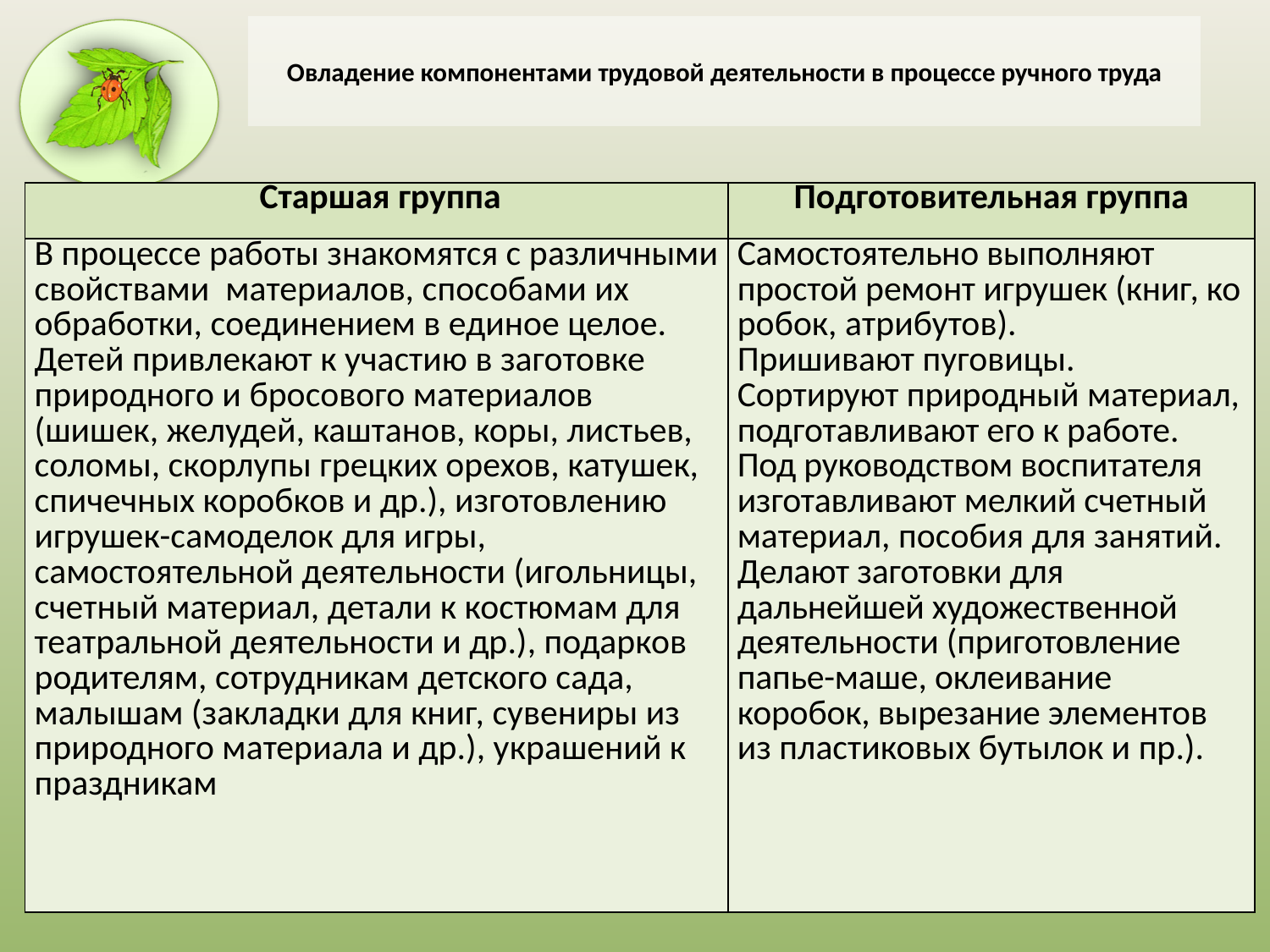

# Овладение компонентами трудовой деятельности в процессе ручного труда
| Старшая группа | Подготовительная группа |
| --- | --- |
| В процессе работы знакомятся с различными свойствами материалов, способами их обработки, соединением в единое целое. Детей привлекают к участию в заготовке природного и бросового материалов (шишек, желудей, каштанов, коры, листьев, соломы, скорлупы грецких орехов, катушек, спичечных коробков и др.), изготовлению игрушек-самоделок для игры, самостоятельной деятельности (игольницы, счетный материал, детали к костюмам для театральной деятельности и др.), подарков родителям, сотрудникам детского сада, малышам (закладки для книг, сувениры из природного материала и др.), украшений к праздникам | Самостоятельно выполняют простой ремонт игрушек (книг, ко­робок, атрибутов). Пришивают пуговицы. Сортируют природный материал, подготавливают его к работе. Под руководством воспитателя изготавливают мелкий счетный материал, пособия для занятий. Делают заготовки для дальнейшей художественной деятельнос­ти (приготовление папье-маше, оклеивание коробок, вырезание эле­ментов из пластиковых бутылок и пр.). |